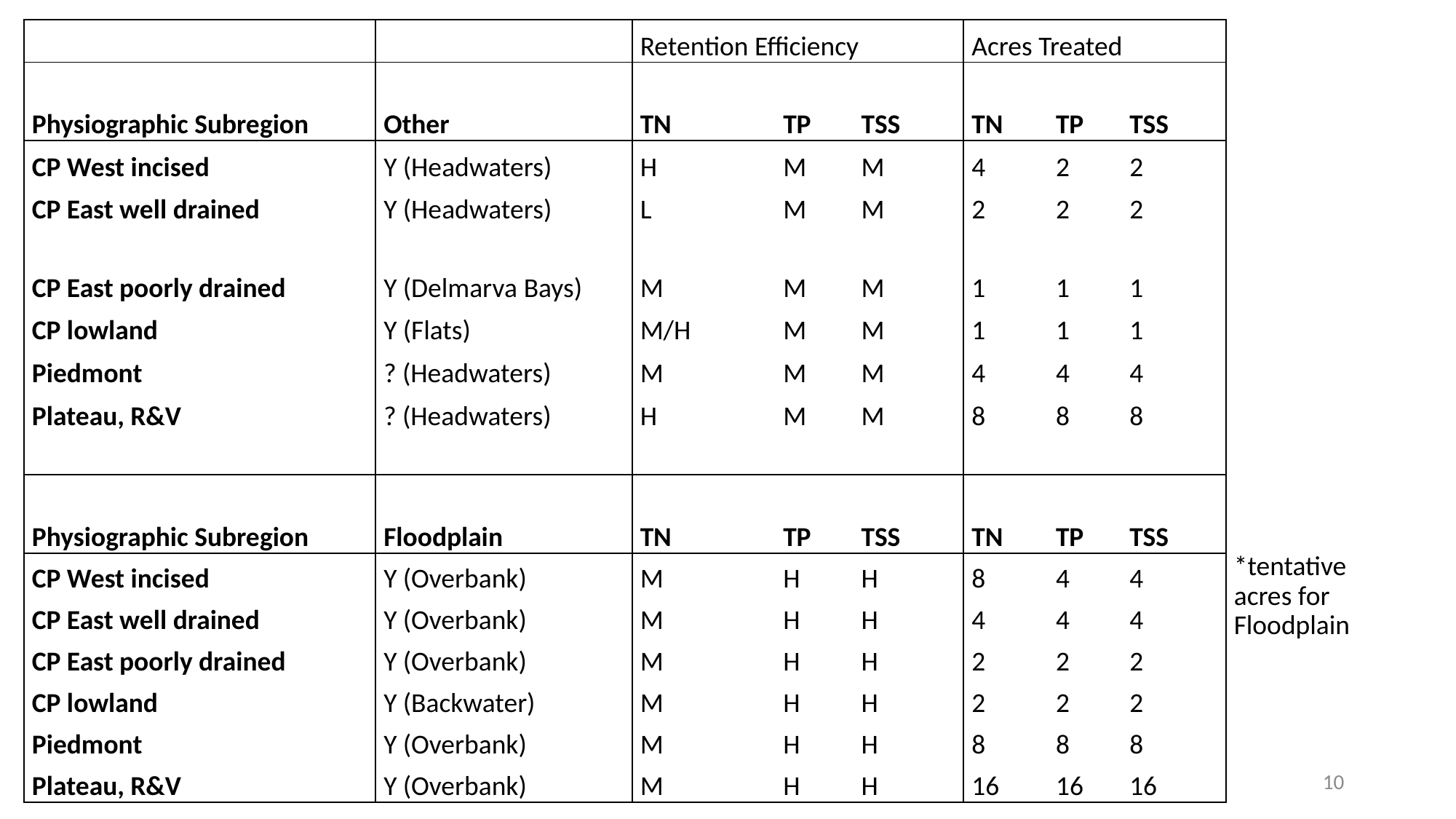

|  |  | Retention Efficiency |  |  | Acres Treated |  |  |  |
| --- | --- | --- | --- | --- | --- | --- | --- | --- |
| Physiographic Subregion | Other | TN | TP | TSS | TN | TP | TSS |  |
| CP West incised | Y (Headwaters) | H | M | M | 4 | 2 | 2 |  |
| CP East well drained | Y (Headwaters) | L | M | M | 2 | 2 | 2 |  |
| CP East poorly drained | Y (Delmarva Bays) | M | M | M | 1 | 1 | 1 |  |
| CP lowland | Y (Flats) | M/H | M | M | 1 | 1 | 1 |  |
| Piedmont | ? (Headwaters) | M | M | M | 4 | 4 | 4 |  |
| Plateau, R&V | ? (Headwaters) | H | M | M | 8 | 8 | 8 |  |
|  |  |  |  |  |  |  |  |  |
| Physiographic Subregion | Floodplain | TN | TP | TSS | TN | TP | TSS |  |
| CP West incised | Y (Overbank) | M | H | H | 8 | 4 | 4 | \*tentative acres for Floodplain |
| CP East well drained | Y (Overbank) | M | H | H | 4 | 4 | 4 |  |
| CP East poorly drained | Y (Overbank) | M | H | H | 2 | 2 | 2 |  |
| CP lowland | Y (Backwater) | M | H | H | 2 | 2 | 2 |  |
| Piedmont | Y (Overbank) | M | H | H | 8 | 8 | 8 |  |
| Plateau, R&V | Y (Overbank) | M | H | H | 16 | 16 | 16 |  |
10